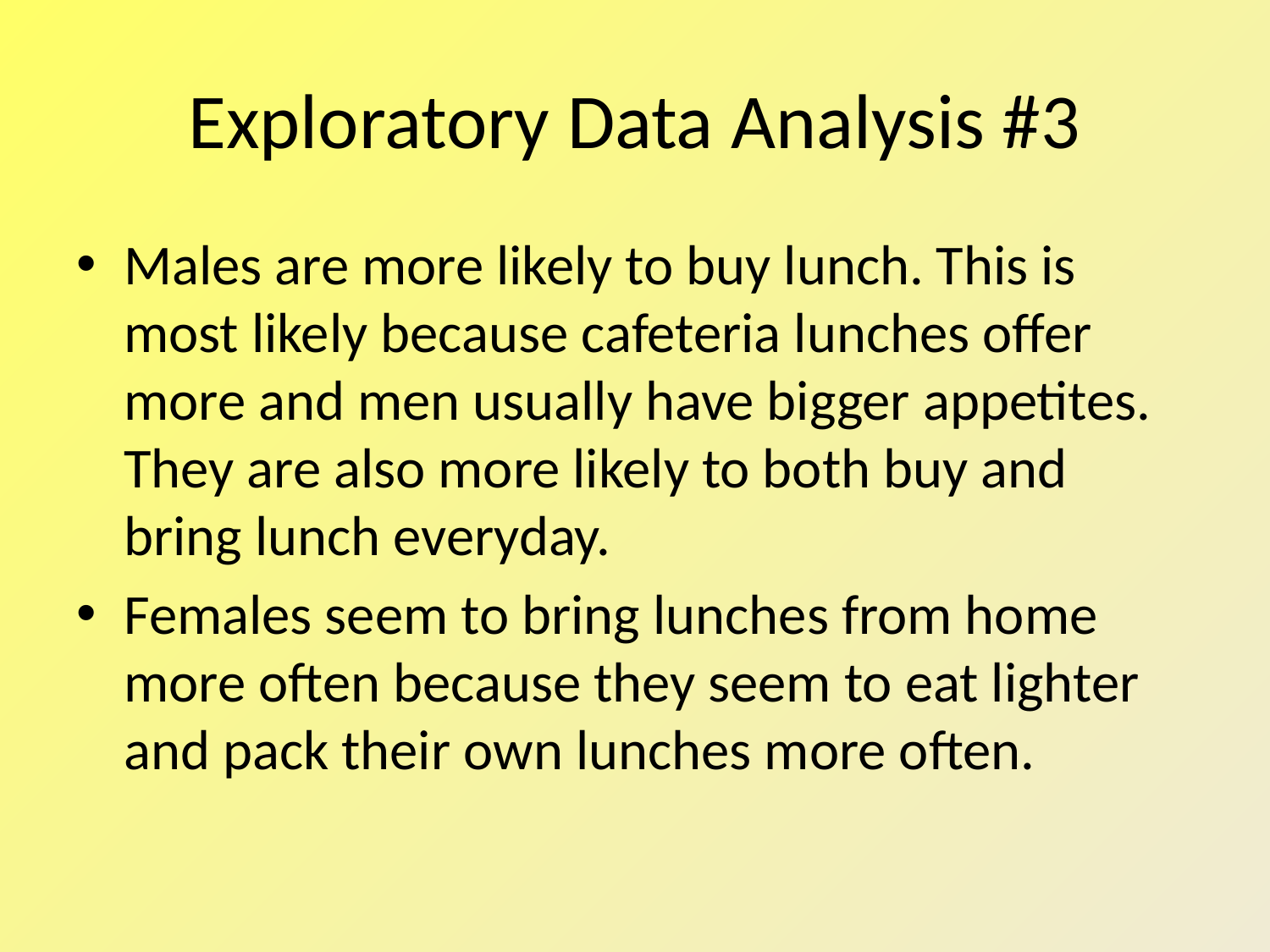

# Exploratory Data Analysis #3
Males are more likely to buy lunch. This is most likely because cafeteria lunches offer more and men usually have bigger appetites. They are also more likely to both buy and bring lunch everyday.
Females seem to bring lunches from home more often because they seem to eat lighter and pack their own lunches more often.